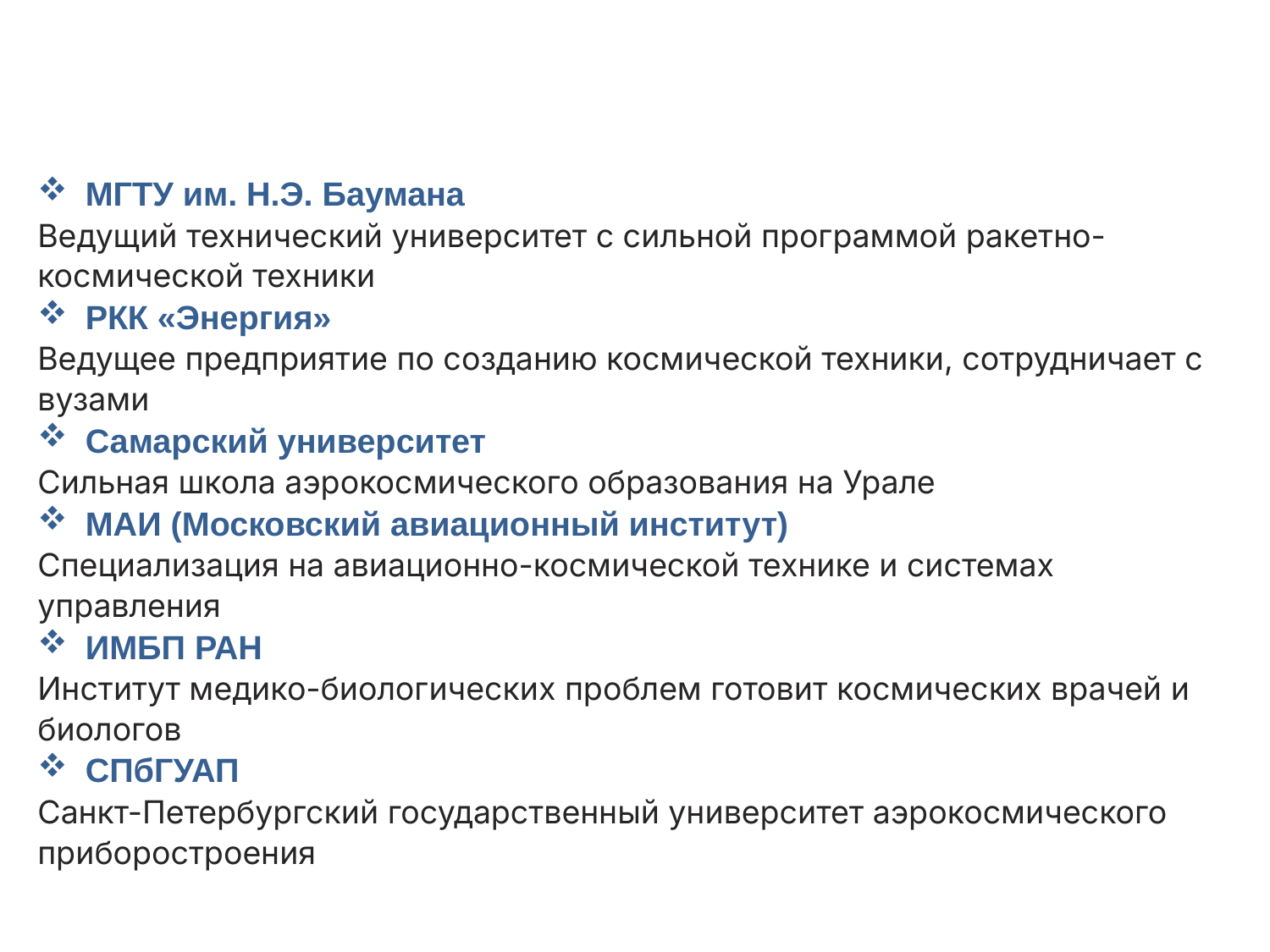

# Где готовят специалистов в России?
МГТУ им. Н.Э. Баумана
Ведущий технический университет с сильной программой ракетно-космической техники
РКК «Энергия»
Ведущее предприятие по созданию космической техники, сотрудничает с вузами
Самарский университет
Сильная школа аэрокосмического образования на Урале
МАИ (Московский авиационный институт)
Специализация на авиационно-космической технике и системах управления
ИМБП РАН
Институт медико-биологических проблем готовит космических врачей и биологов
СПбГУАП
Санкт-Петербургский государственный университет аэрокосмического приборостроения